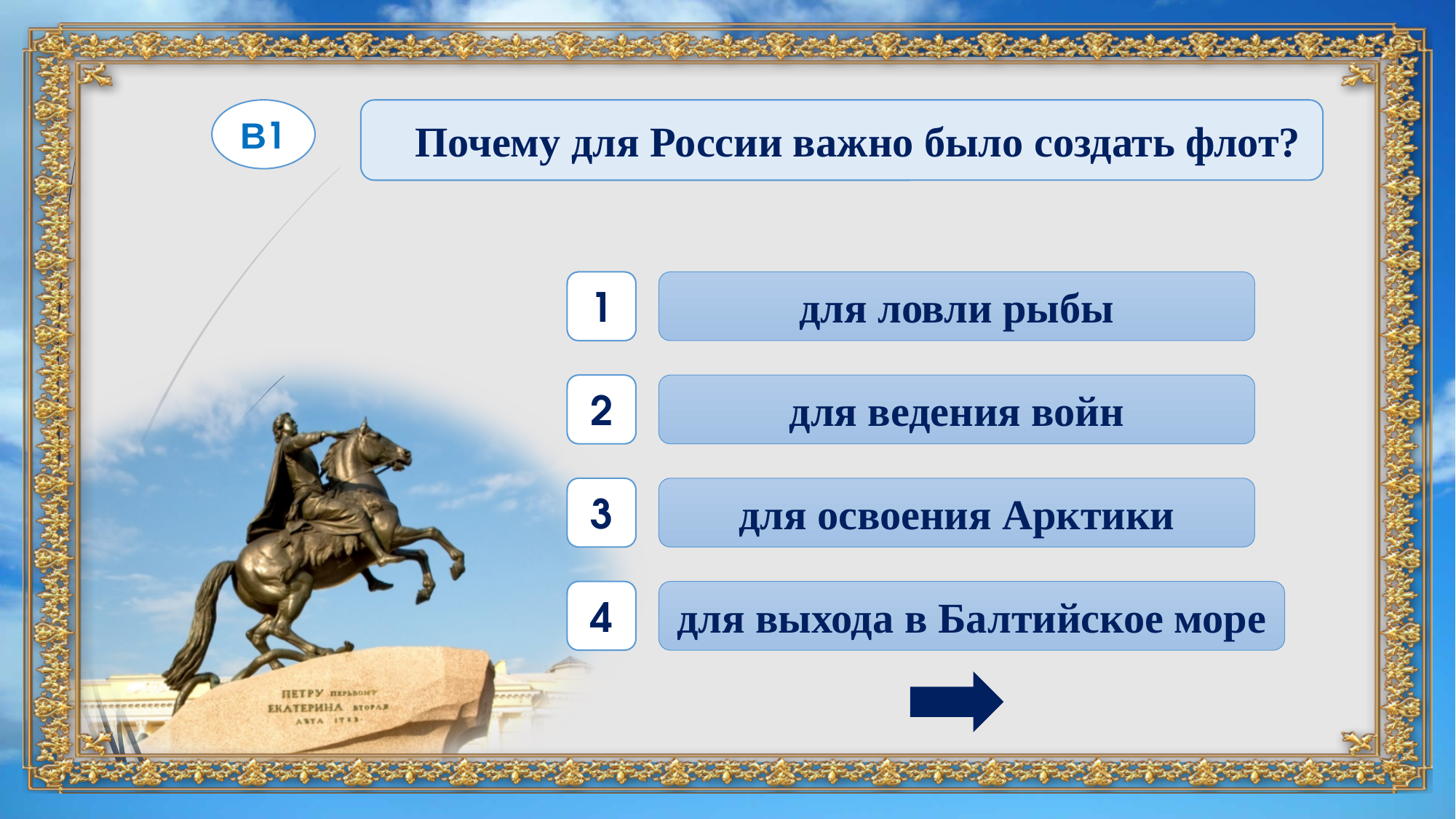

В1
   Почему для России важно было создать флот?
1
для ловли рыбы
2
для ведения войн
3
для освоения Арктики
4
для выхода в Балтийское море